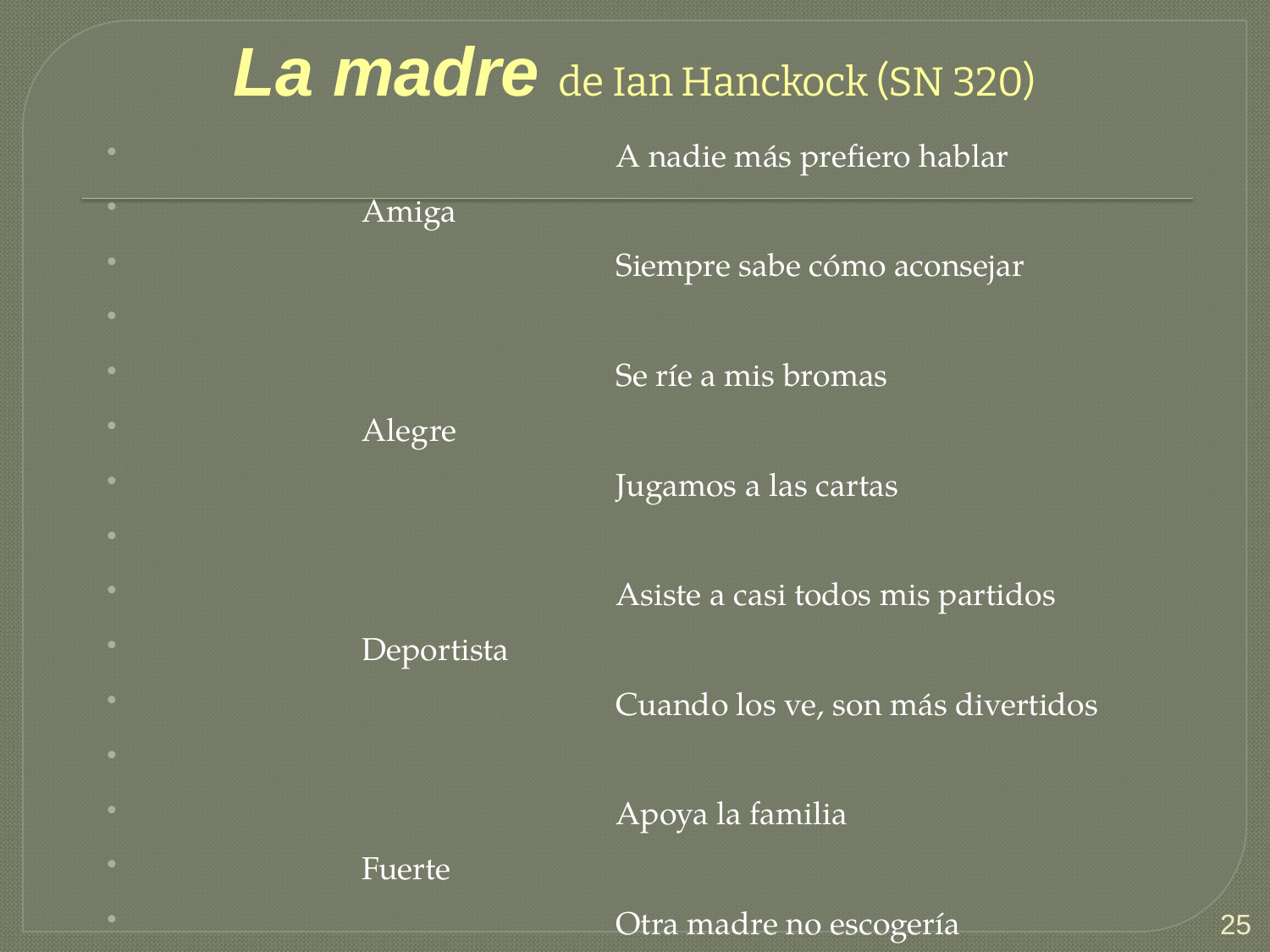

# La madre de Ian Hanckock (SN 320)

				A nadie más prefiero hablar
		Amiga
				Siempre sabe cómo aconsejar

				Se ríe a mis bromas
		Alegre
				Jugamos a las cartas

				Asiste a casi todos mis partidos
      		Deportista
				Cuando los ve, son más divertidos

				Apoya la familia
		Fuerte
				Otra madre no escogería

25